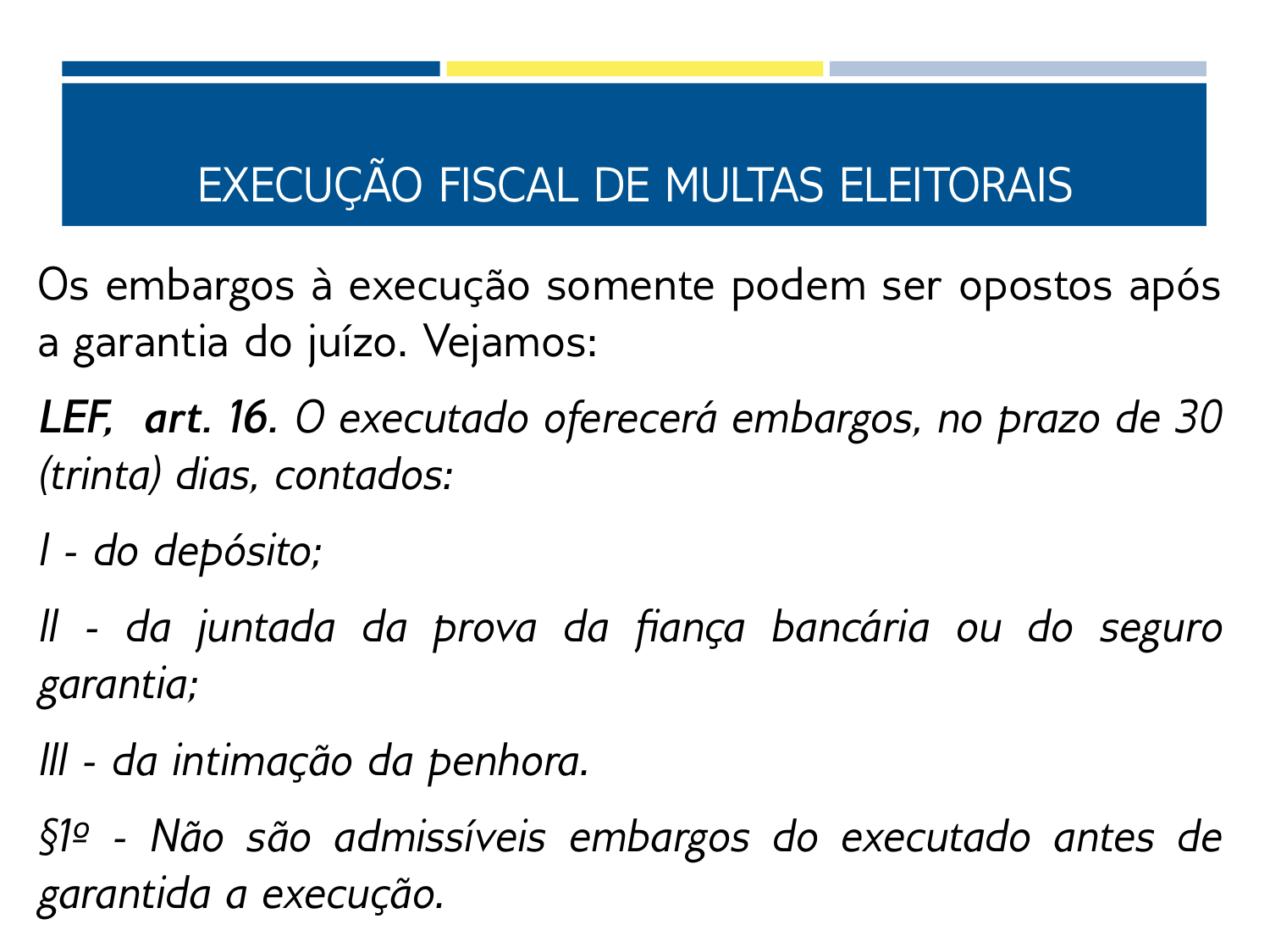

# EXECUÇÃO FISCAL DE MULTAS ELEITORAIS
Os embargos à execução somente podem ser opostos após a garantia do juízo. Vejamos:
LEF,  art. 16. O executado oferecerá embargos, no prazo de 30 (trinta) dias, contados:
I - do depósito;
II - da juntada da prova da fiança bancária ou do seguro garantia;
III - da intimação da penhora.
§1º - Não são admissíveis embargos do executado antes de garantida a execução.